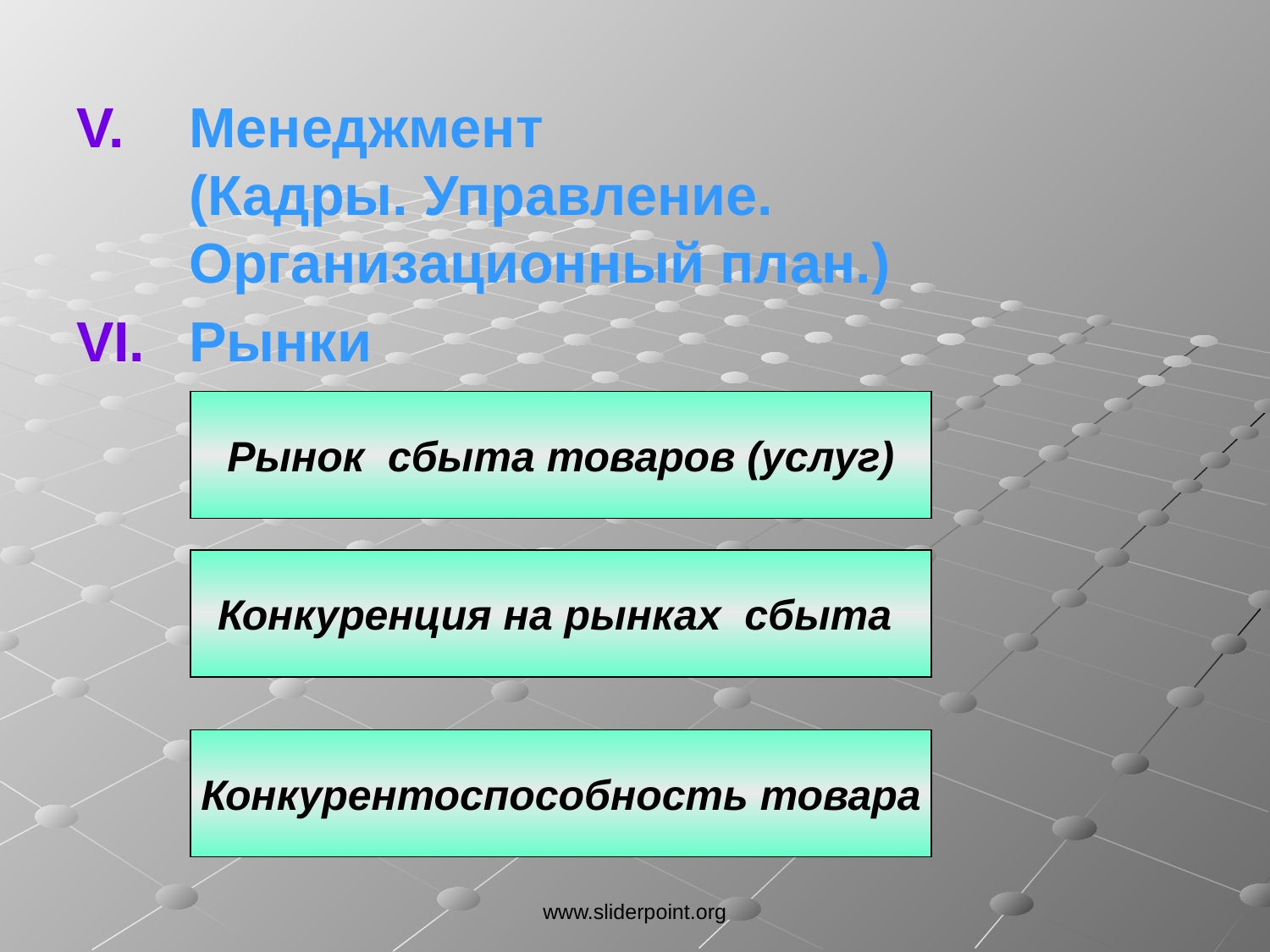

#
Менеджмент                                     (Кадры. Управление. Организационный план.)
Рынки
Рынок  сбыта товаров (услуг)
Конкуренция на рынках  сбыта
Конкурентоспособность товара
www.sliderpoint.org